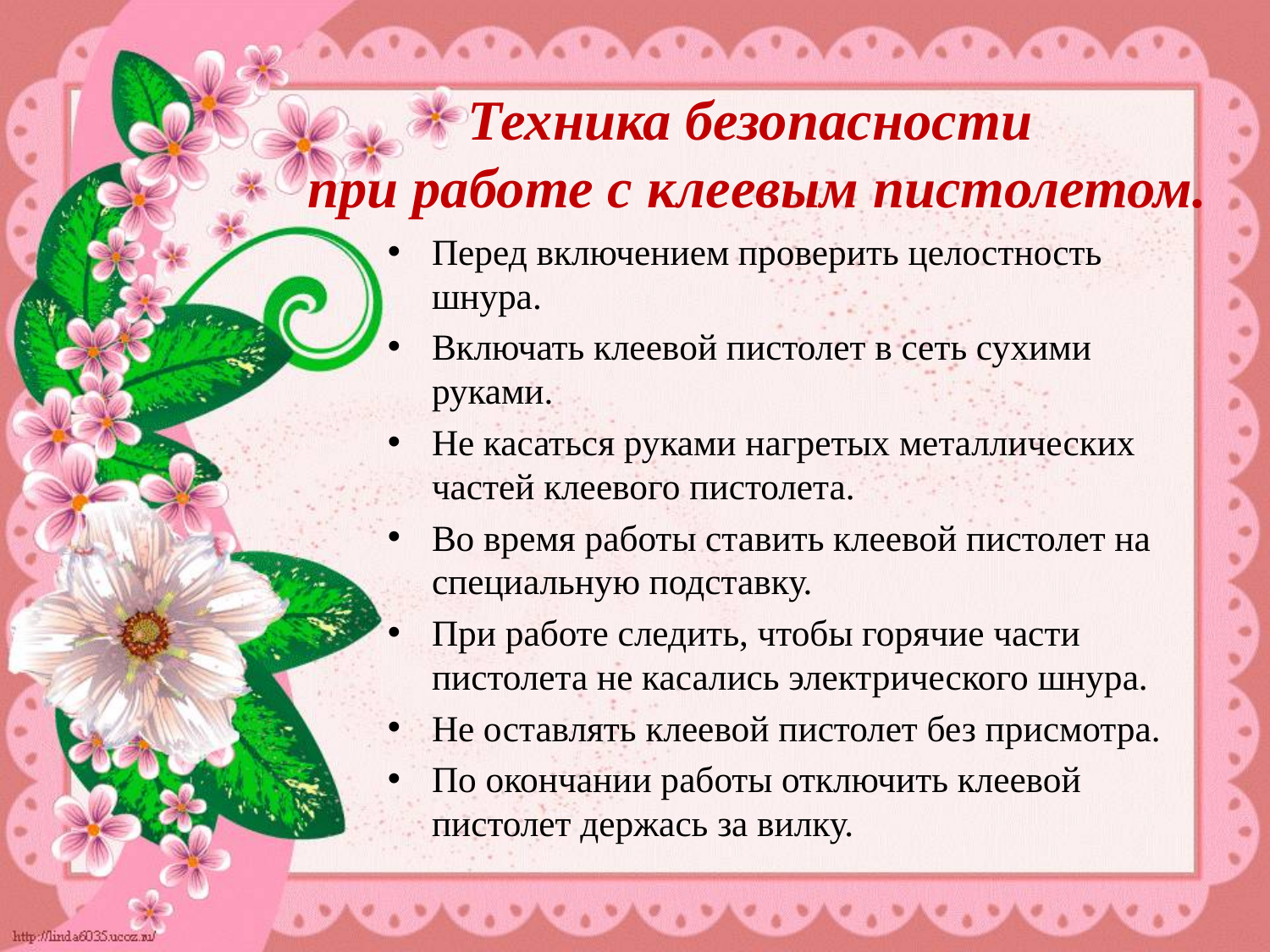

# Техника безопасности при работе с клеевым пистолетом.
Перед включением проверить целостность шнура.
Включать клеевой пистолет в сеть сухими руками.
Не касаться руками нагретых металлических частей клеевого пистолета.
Во время работы ставить клеевой пистолет на специальную подставку.
При работе следить, чтобы горячие части пистолета не касались электрического шнура.
Не оставлять клеевой пистолет без присмотра.
По окончании работы отключить клеевой пистолет держась за вилку.